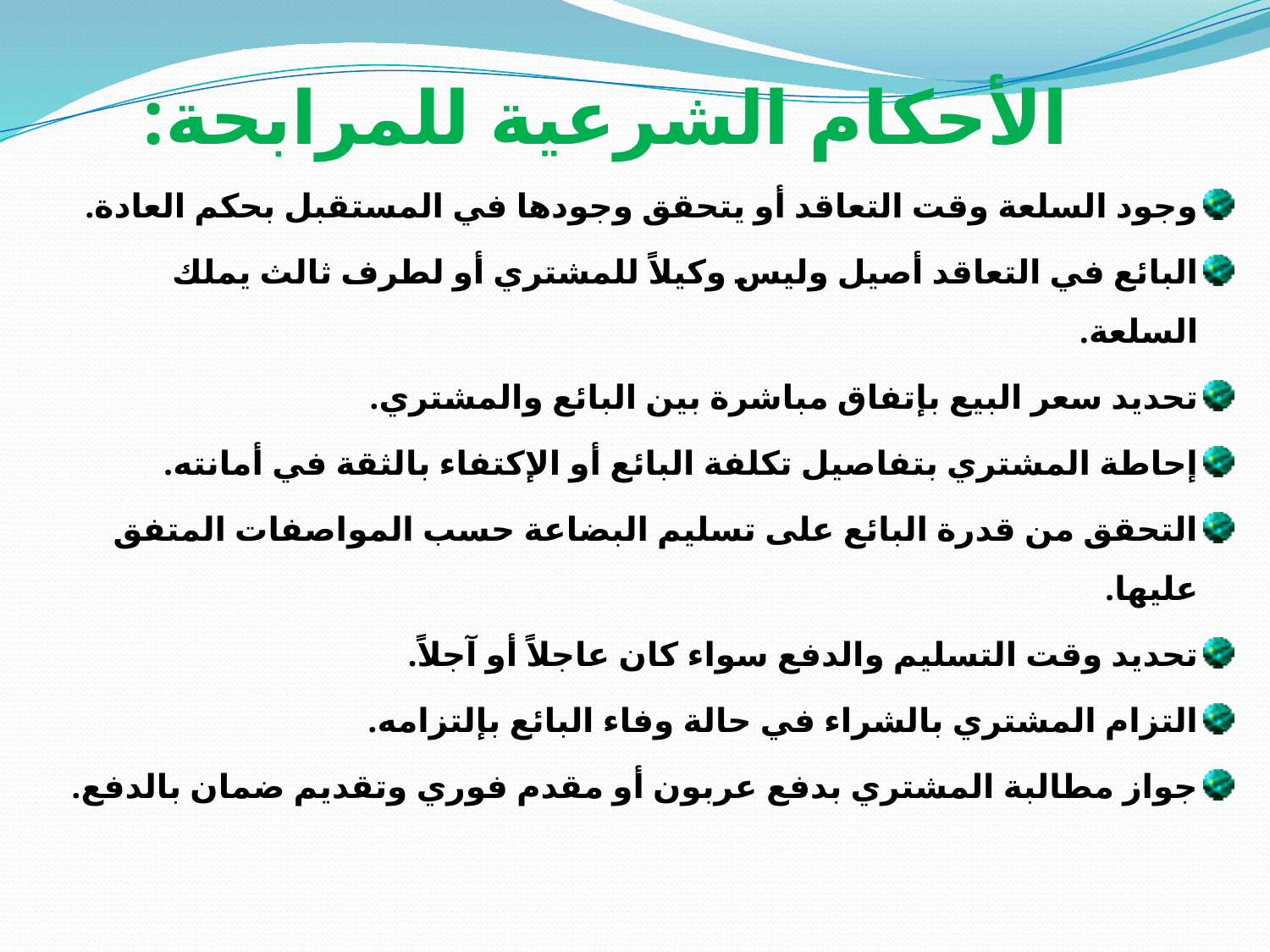

# الأحكام الشرعية للمرابحة:
وجود السلعة وقت التعاقد أو يتحقق وجودها في المستقبل بحكم العادة.
البائع في التعاقد أصيل وليس وكيلاً للمشتري أو لطرف ثالث يملك السلعة.
تحديد سعر البيع بإتفاق مباشرة بين البائع والمشتري.
إحاطة المشتري بتفاصيل تكلفة البائع أو الإكتفاء بالثقة في أمانته.
التحقق من قدرة البائع على تسليم البضاعة حسب المواصفات المتفق عليها.
تحديد وقت التسليم والدفع سواء كان عاجلاً أو آجلاً.
التزام المشتري بالشراء في حالة وفاء البائع بإلتزامه.
جواز مطالبة المشتري بدفع عربون أو مقدم فوري وتقديم ضمان بالدفع.